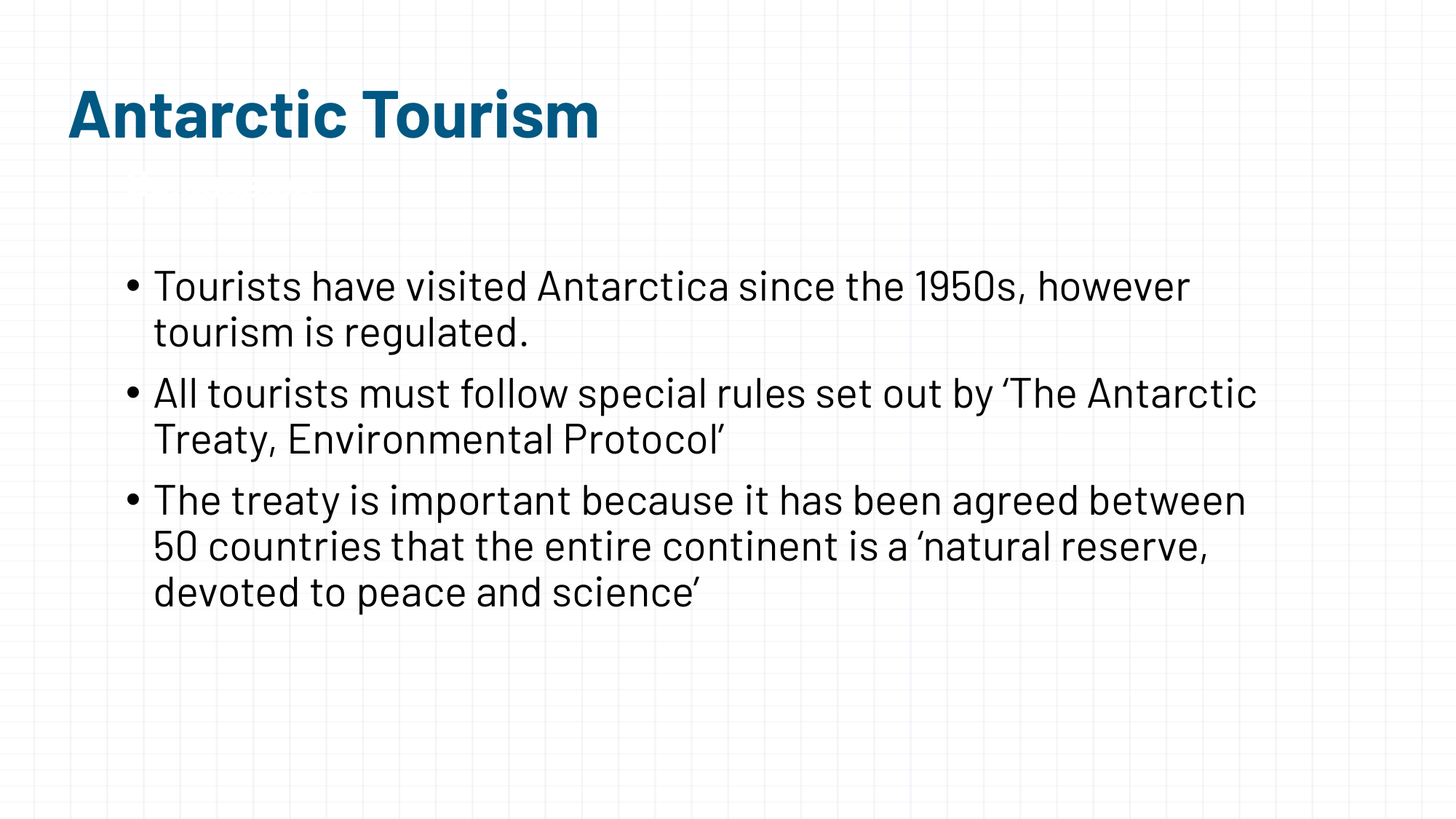

# Antarctic Tourism
Discussion
Tourists have visited Antarctica since the 1950s, however tourism is regulated.
All tourists must follow special rules set out by ‘The Antarctic Treaty, Environmental Protocol’
The treaty is important because it has been agreed between 50 countries that the entire continent is a ‘natural reserve, devoted to peace and science’